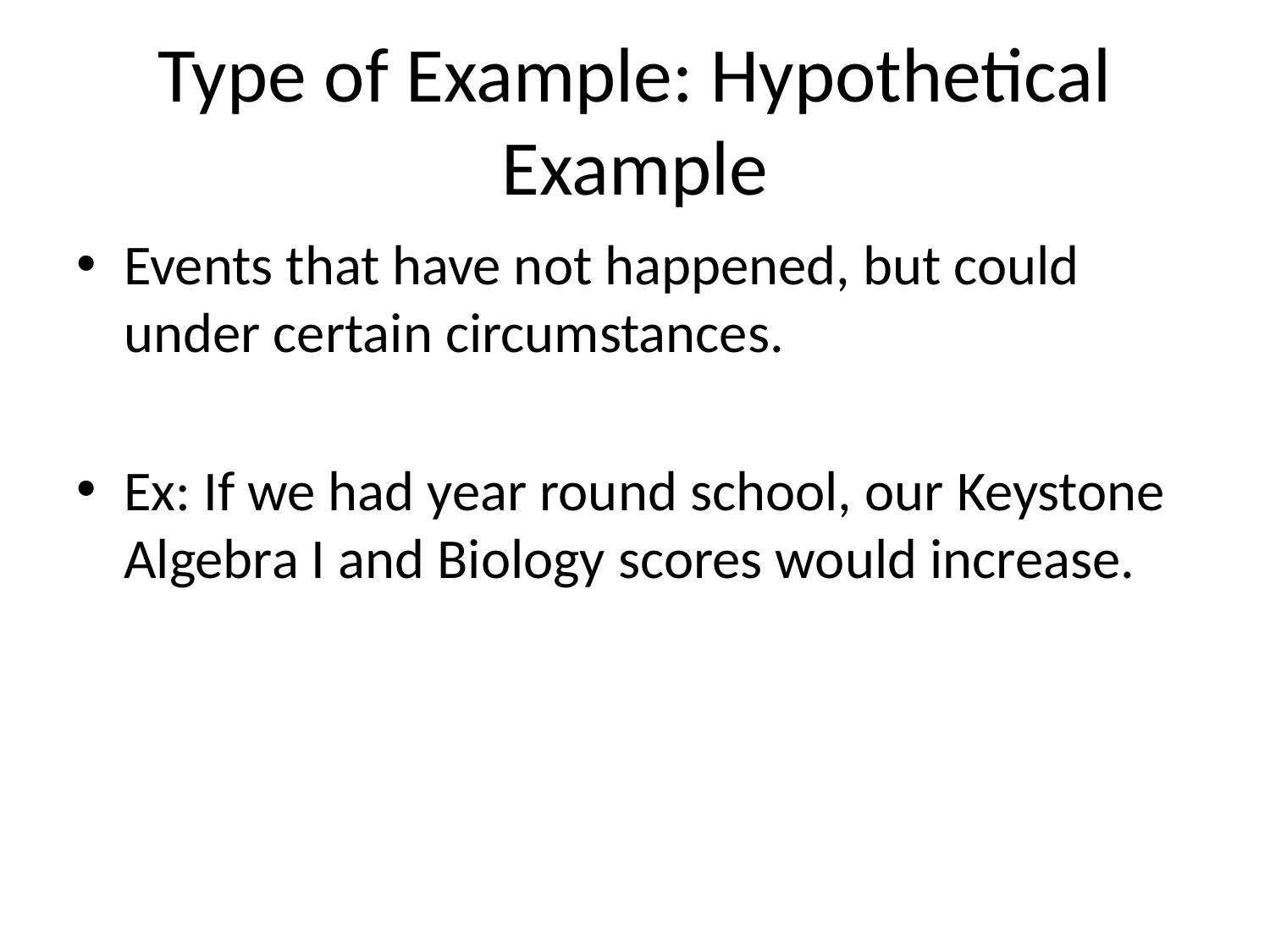

# Type of Example: Hypothetical Example
Events that have not happened, but could under certain circumstances.

Ex: If we had year round school, our Keystone Algebra I and Biology scores would increase.